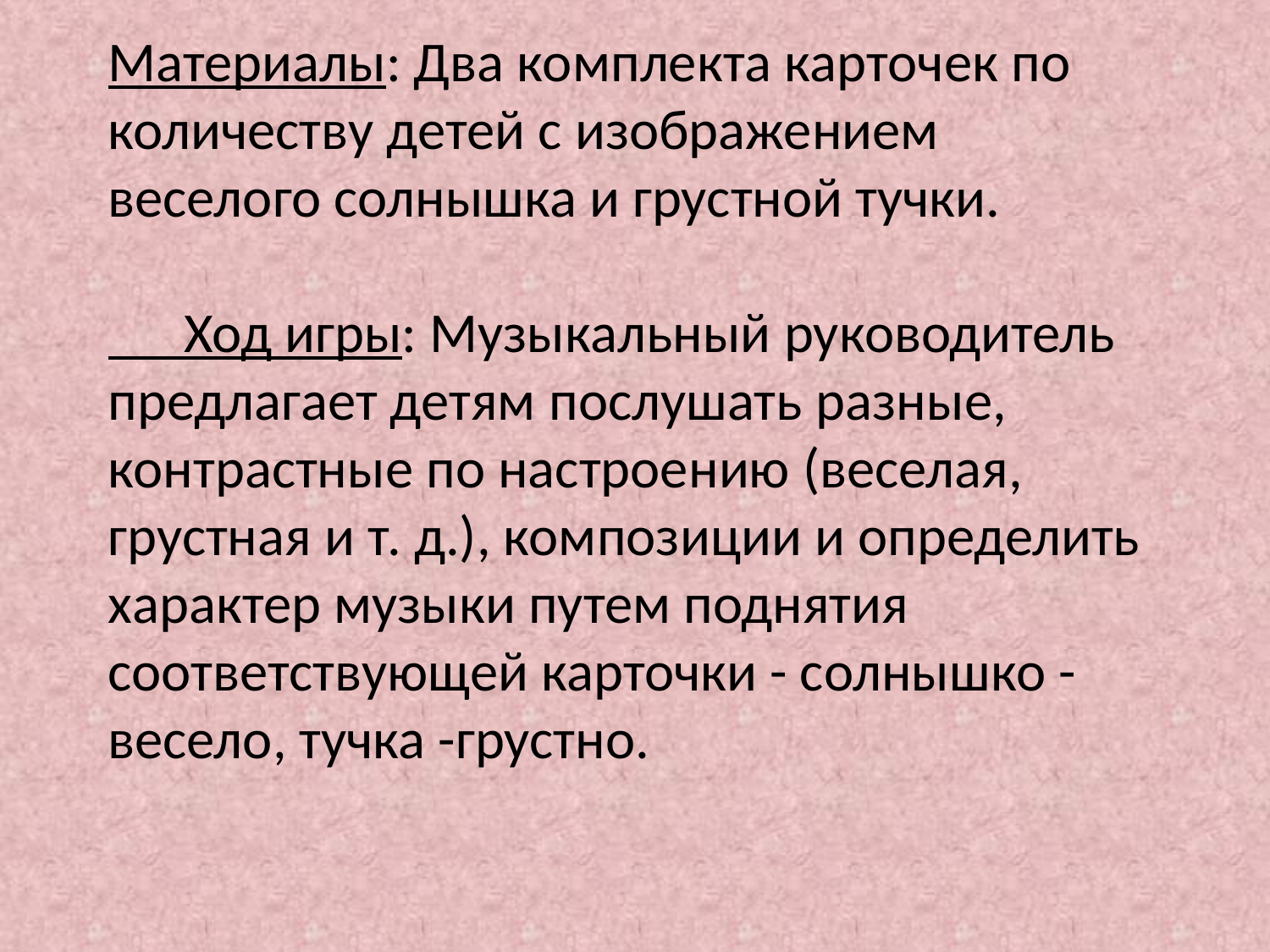

# Материалы: Два комплекта карточек по количеству детей с изображением веселого солнышка и грустной тучки.   Ход игры: Музыкальный руководитель предлагает детям послушать разные, контрастные по настроению (веселая, грустная и т. д.), композиции и определить характер музыки путем поднятия соответствующей карточки - солнышко - весело, тучка -грустно.